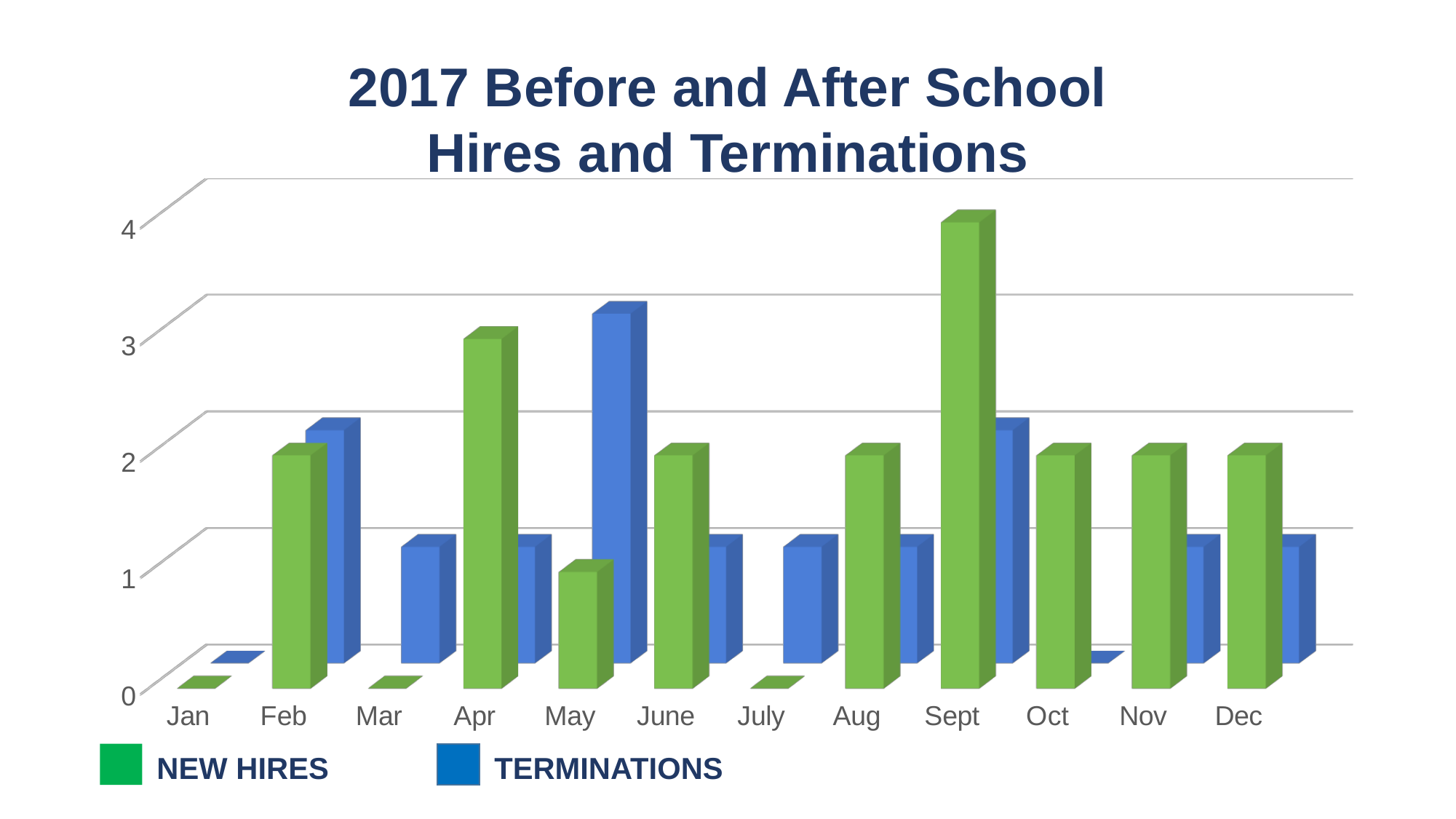

2017 Before and After School
Hires and Terminations

[unsupported chart]

NEW HIRES

TERMINATIONS